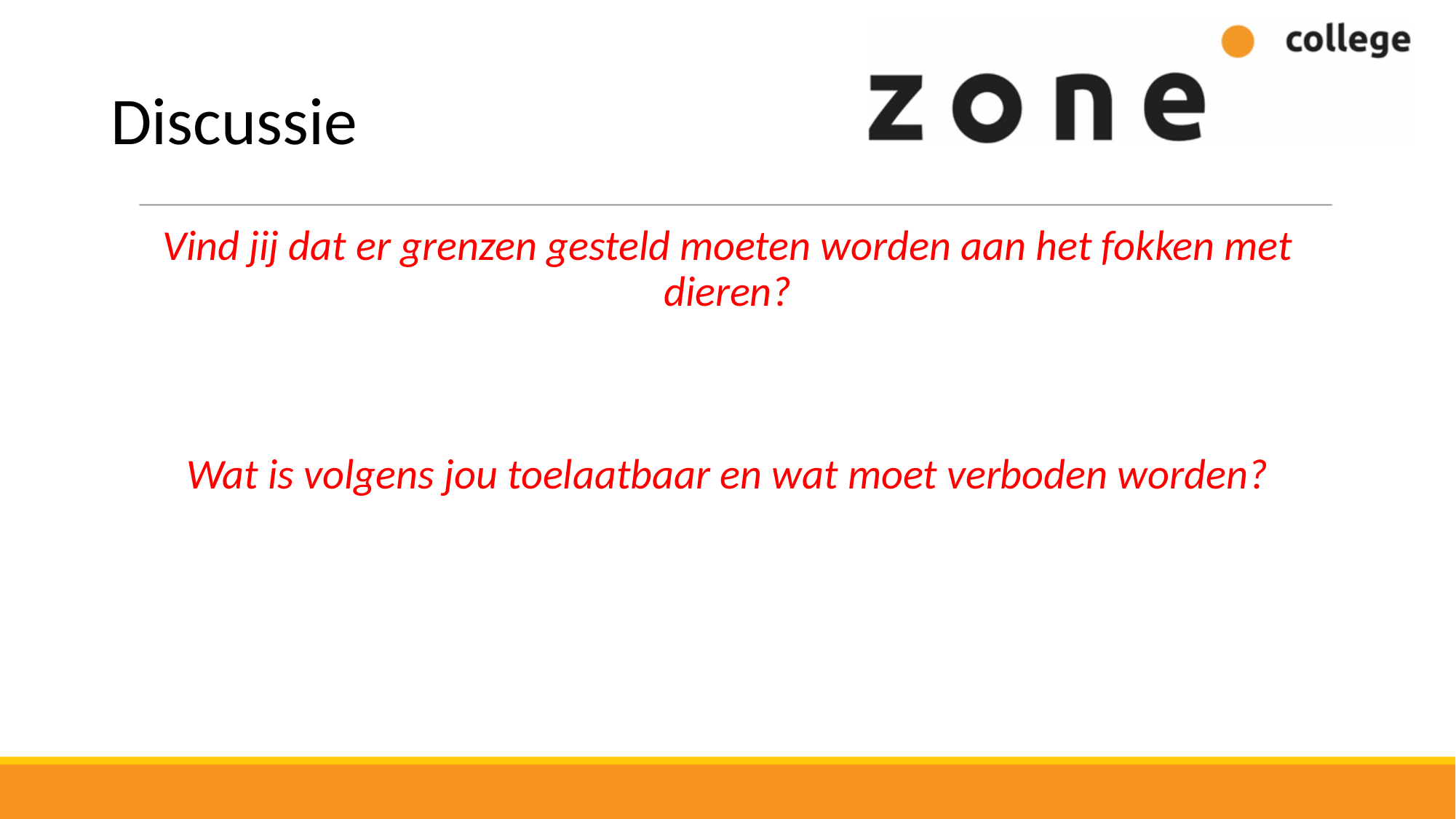

# Discussie
Vind jij dat er grenzen gesteld moeten worden aan het fokken met dieren?

Wat is volgens jou toelaatbaar en wat moet verboden worden?